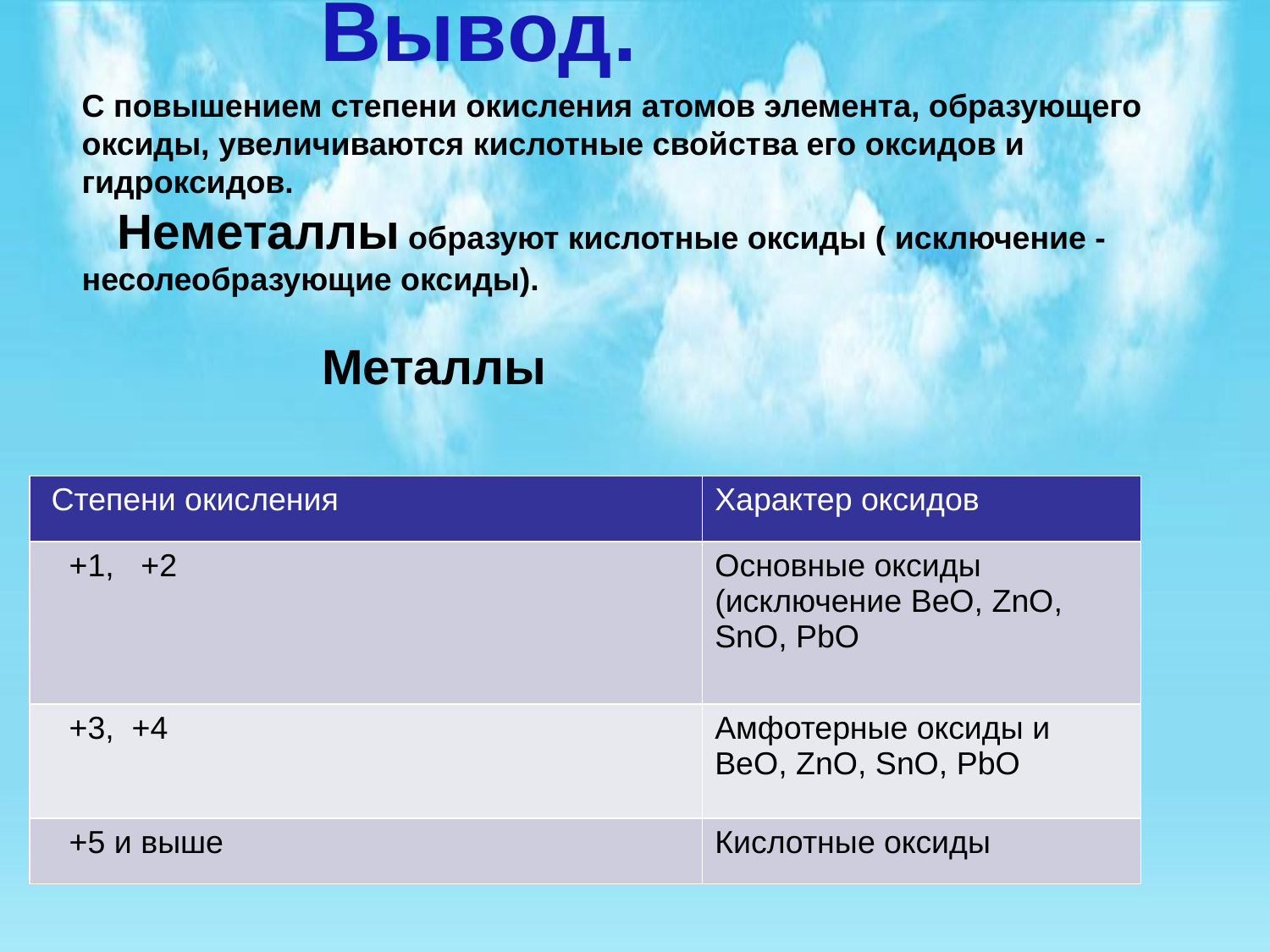

Вывод.
С повышением степени окисления атомов элемента, образующего оксиды, увеличиваются кислотные свойства его оксидов и гидроксидов.
    Неметаллы образуют кислотные оксиды ( исключение -  несолеобразующие оксиды).

                           Металлы

| Степени окисления | Характер оксидов |
| --- | --- |
| +1, +2 | Основные оксиды (исключение BeO, ZnO, SnO, PbO |
| +3, +4 | Амфотерные оксиды и BeO, ZnO, SnO, PbO |
| +5 и выше | Кислотные оксиды |